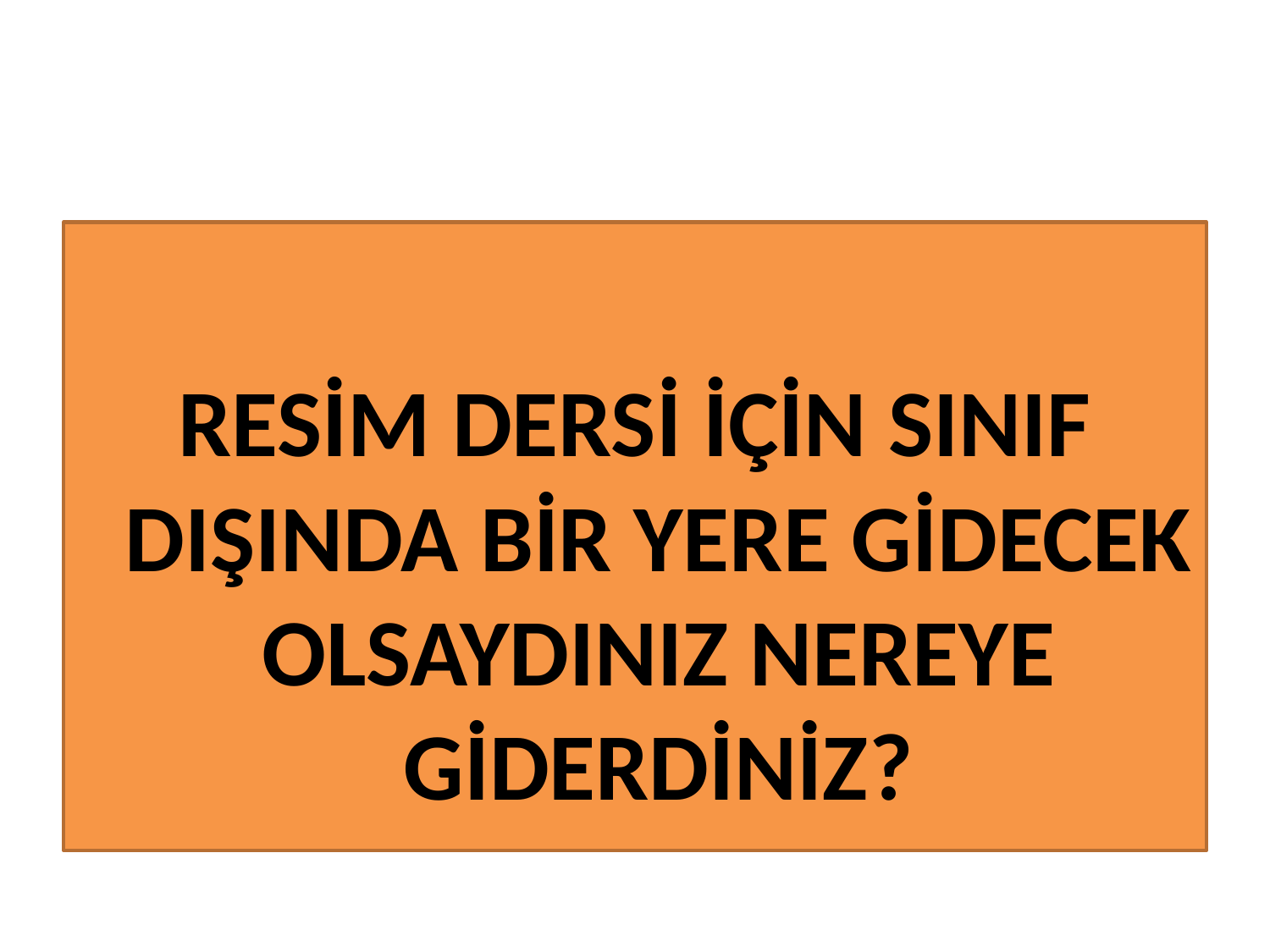

RESİM DERSİ İÇİN SINIF DIŞINDA BİR YERE GİDECEK OLSAYDINIZ NEREYE GİDERDİNİZ?